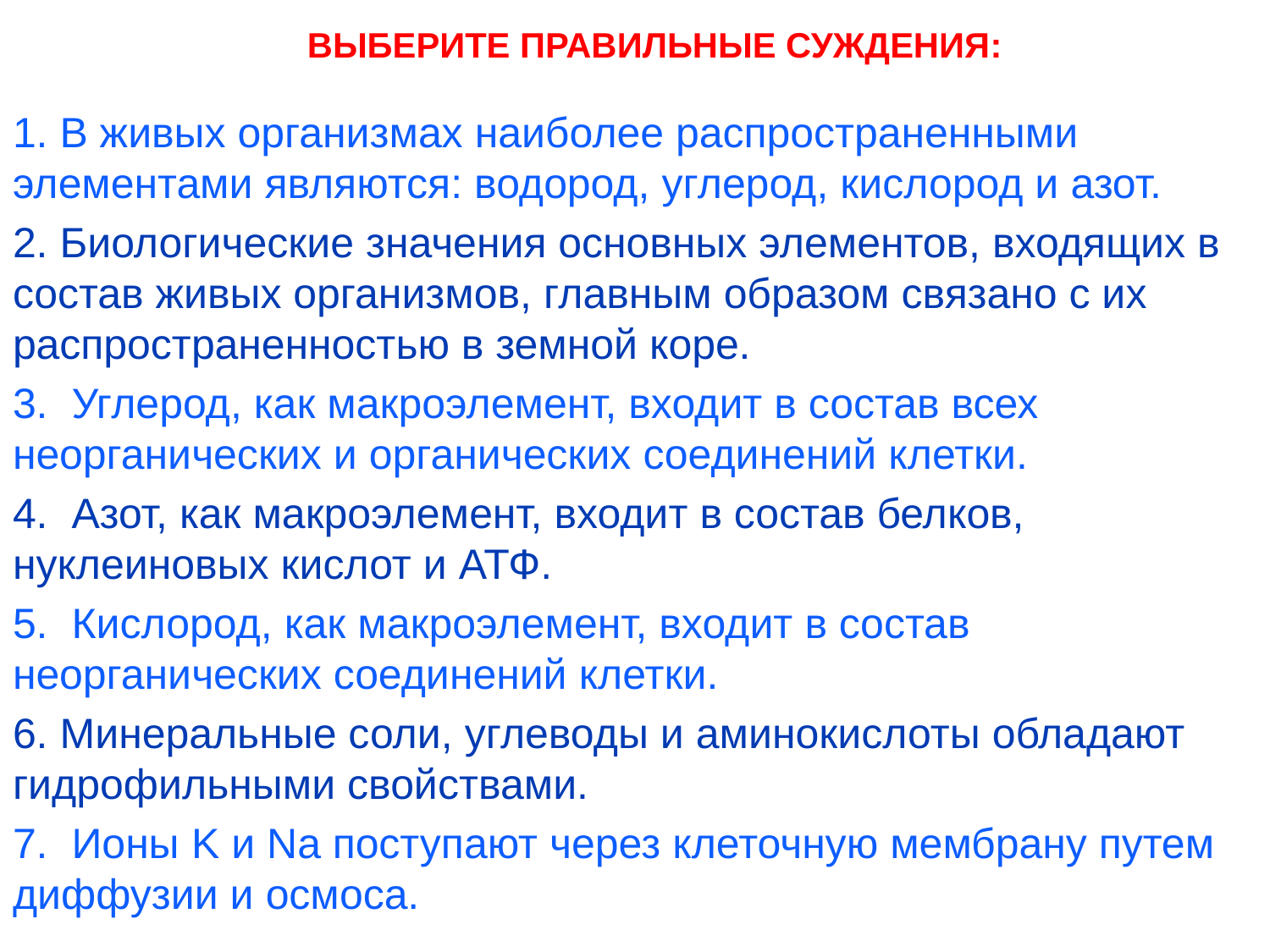

# Выберите правильные суждения:
1. В живых организмах наиболее распространенными элементами являются: водород, углерод, кислород и азот.
2. Биологические значения основных элементов, входящих в состав живых организмов, главным образом связано с их распространенностью в земной коре.
3.  Углерод, как макроэлемент, входит в состав всех неорганических и органических соединений клетки.
4.  Азот, как макроэлемент, входит в состав белков, нуклеиновых кислот и АТФ.
5.  Кислород, как макроэлемент, входит в состав неорганических соединений клетки.
6. Минеральные соли, углеводы и аминокислоты обладают гидрофильными свойствами.
7.  Ионы K и Na поступают через клеточную мембрану путем диффузии и осмоса.